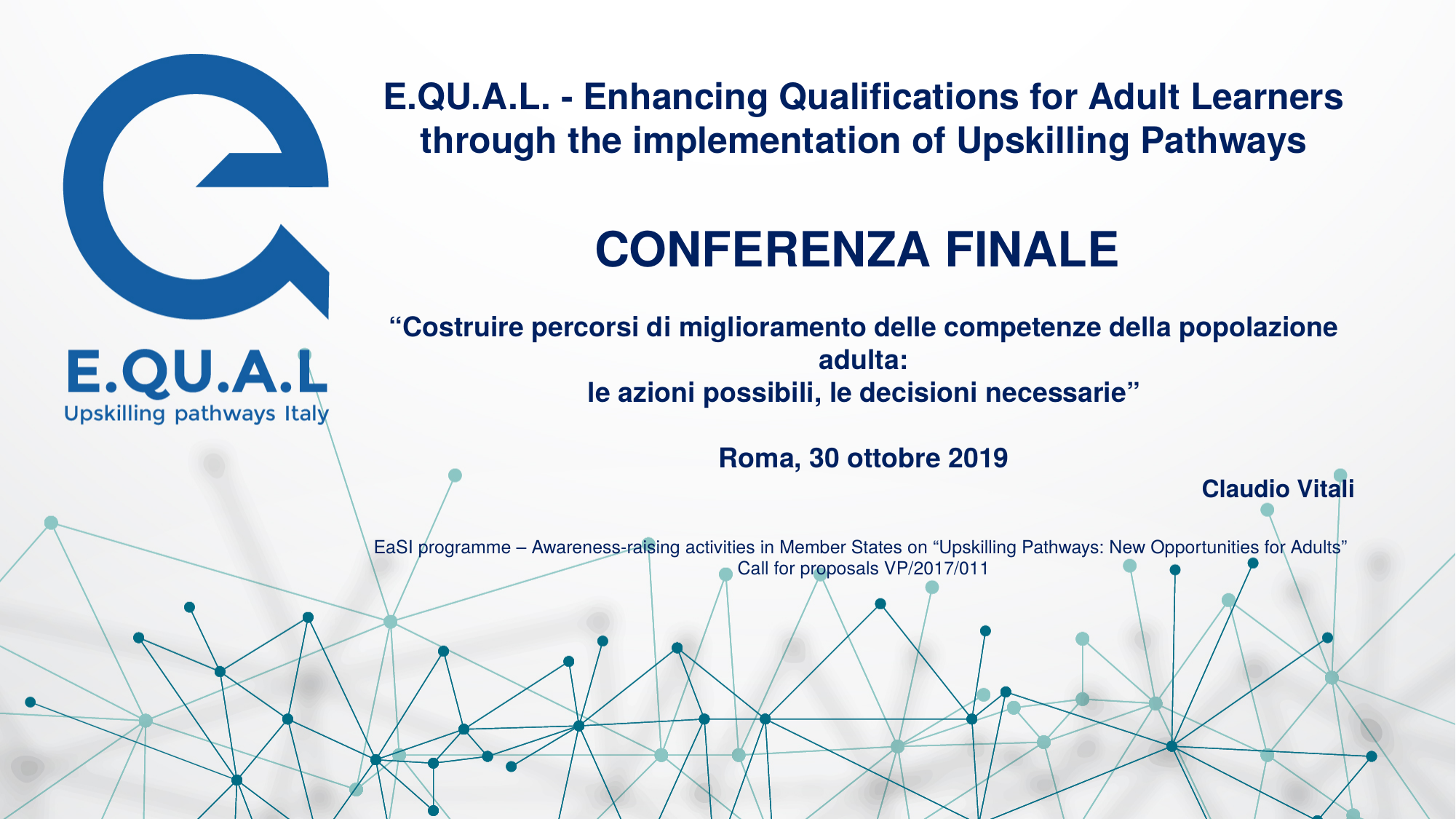

E.QU.A.L. - Enhancing Qualifications for Adult Learners through the implementation of Upskilling Pathways

CONFERENZA FINALE

“Costruire percorsi di miglioramento delle competenze della popolazione adulta:
le azioni possibili, le decisioni necessarie”

Roma, 30 ottobre 2019
Claudio Vitali

EaSI programme – Awareness-raising activities in Member States on “Upskilling Pathways: New Opportunities for Adults”
Call for proposals VP/2017/011